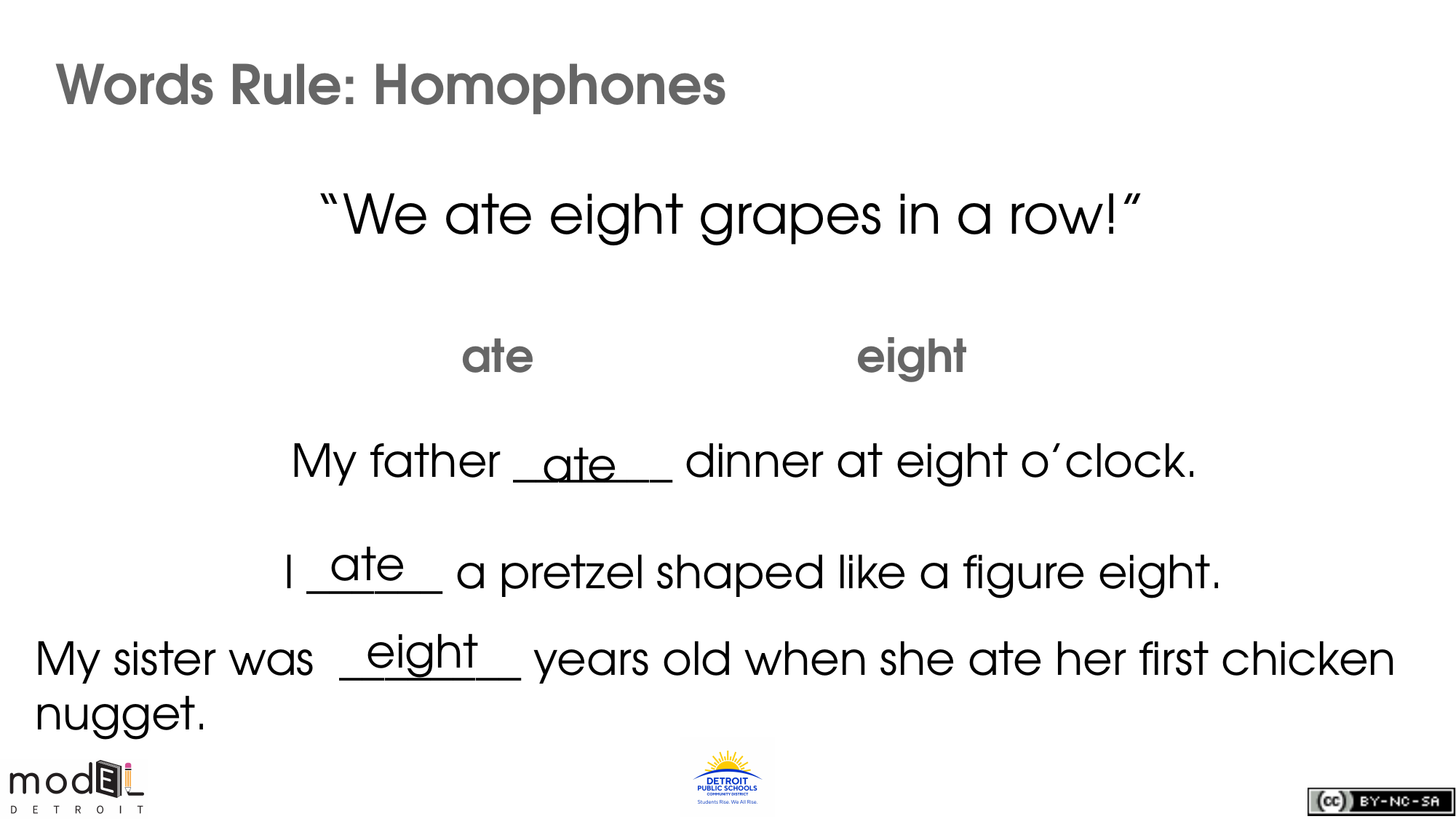

# Words Rule: Homophones
  “We ate eight grapes in a row!”

    ate			     eight
  	My father _______ dinner at eight o’clock.

ate
ate
I ______ a pretzel shaped like a figure eight.

eight
My sister was  ________ years old when she ate her first chicken nugget.